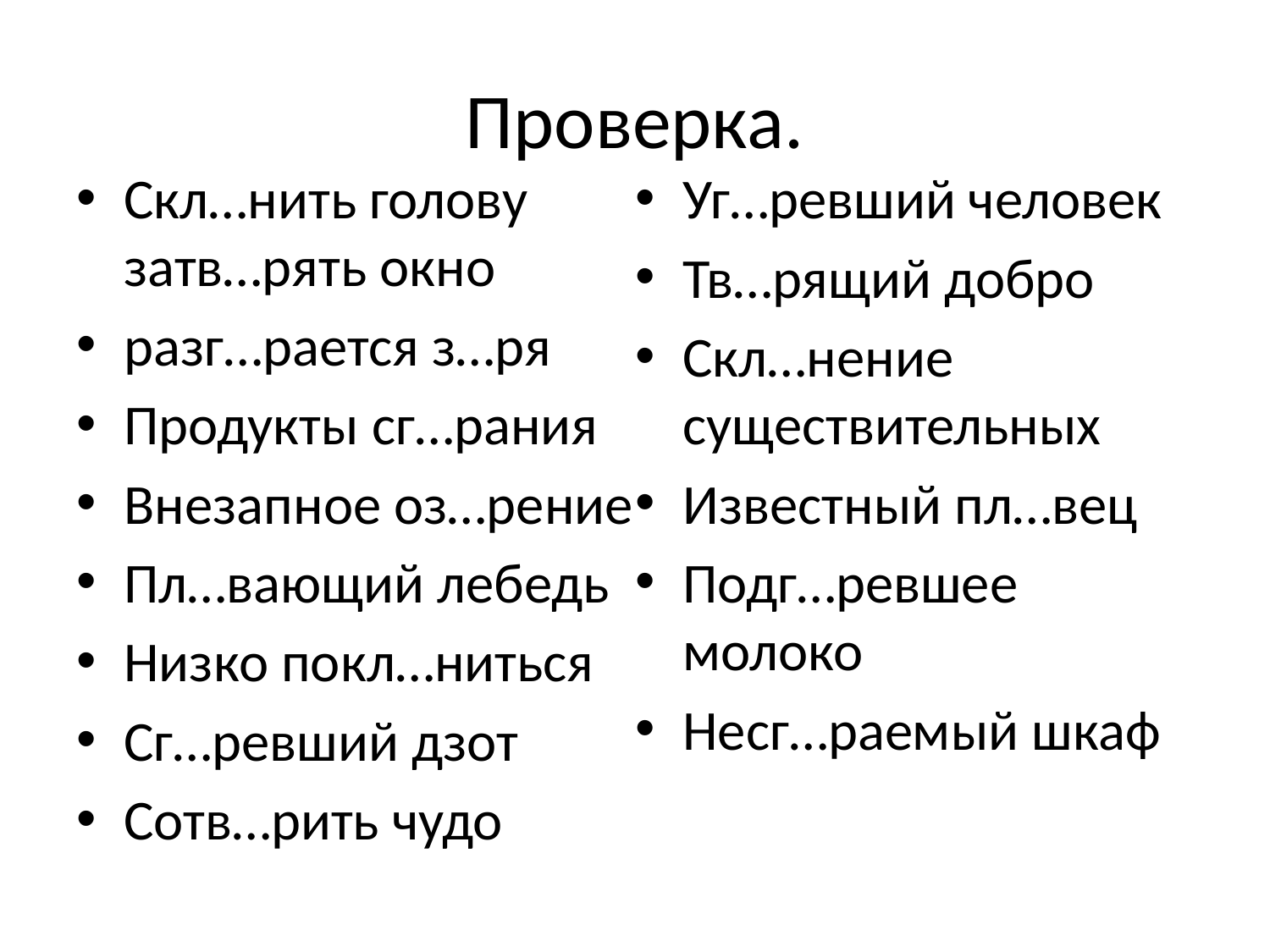

# Проверка.
Скл…нить голову затв…рять окно
разг…рается з…ря
Продукты сг…рания
Внезапное оз…рение
Пл…вающий лебедь
Низко покл…ниться
Сг…ревший дзот
Сотв…рить чудо
Уг…ревший человек
Тв…рящий добро
Скл…нение существительных
Известный пл…вец
Подг…ревшее молоко
Несг…раемый шкаф